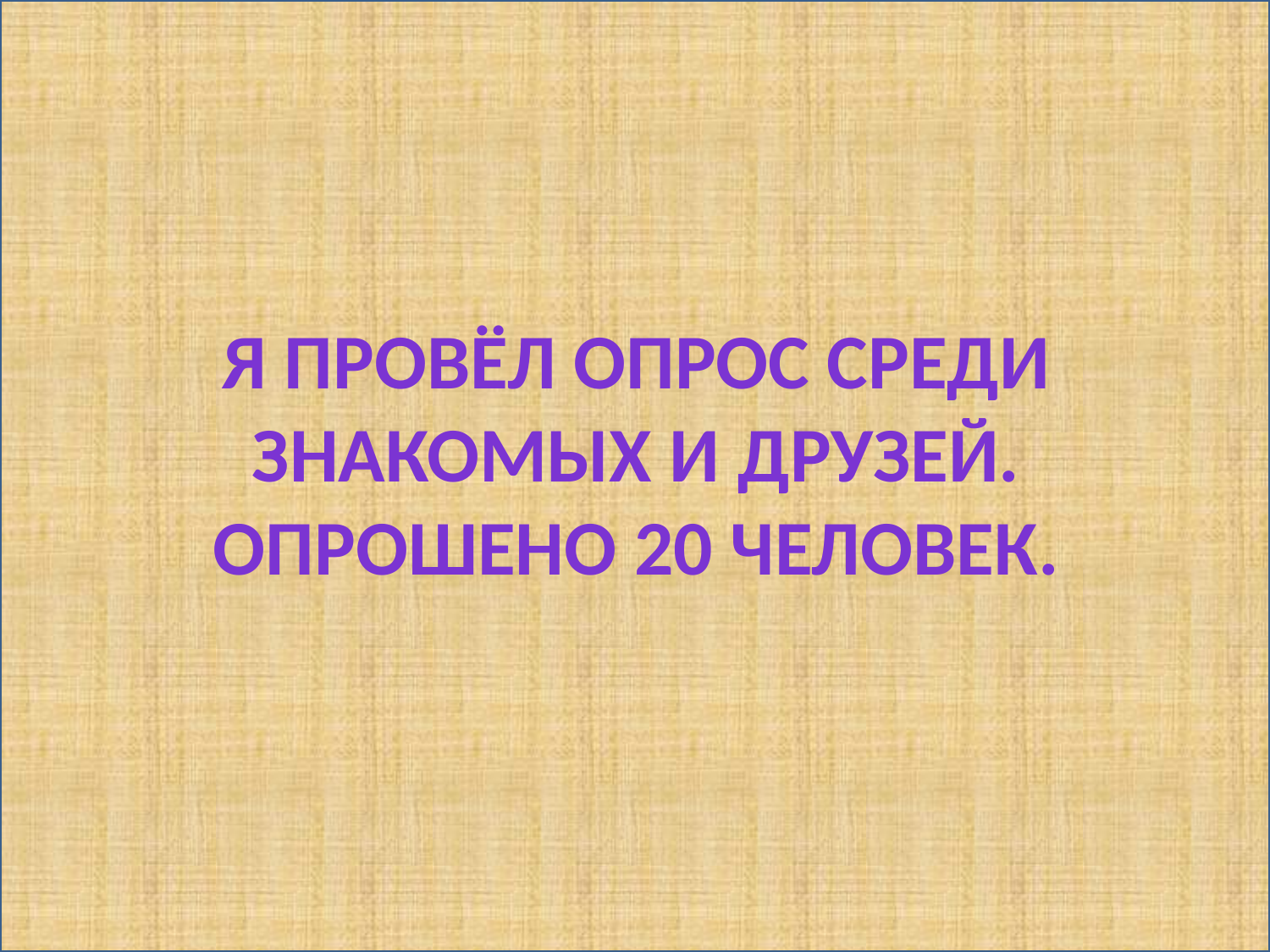

# Я провёл опрос среди знакомых и друзей. Опрошено 20 человек.